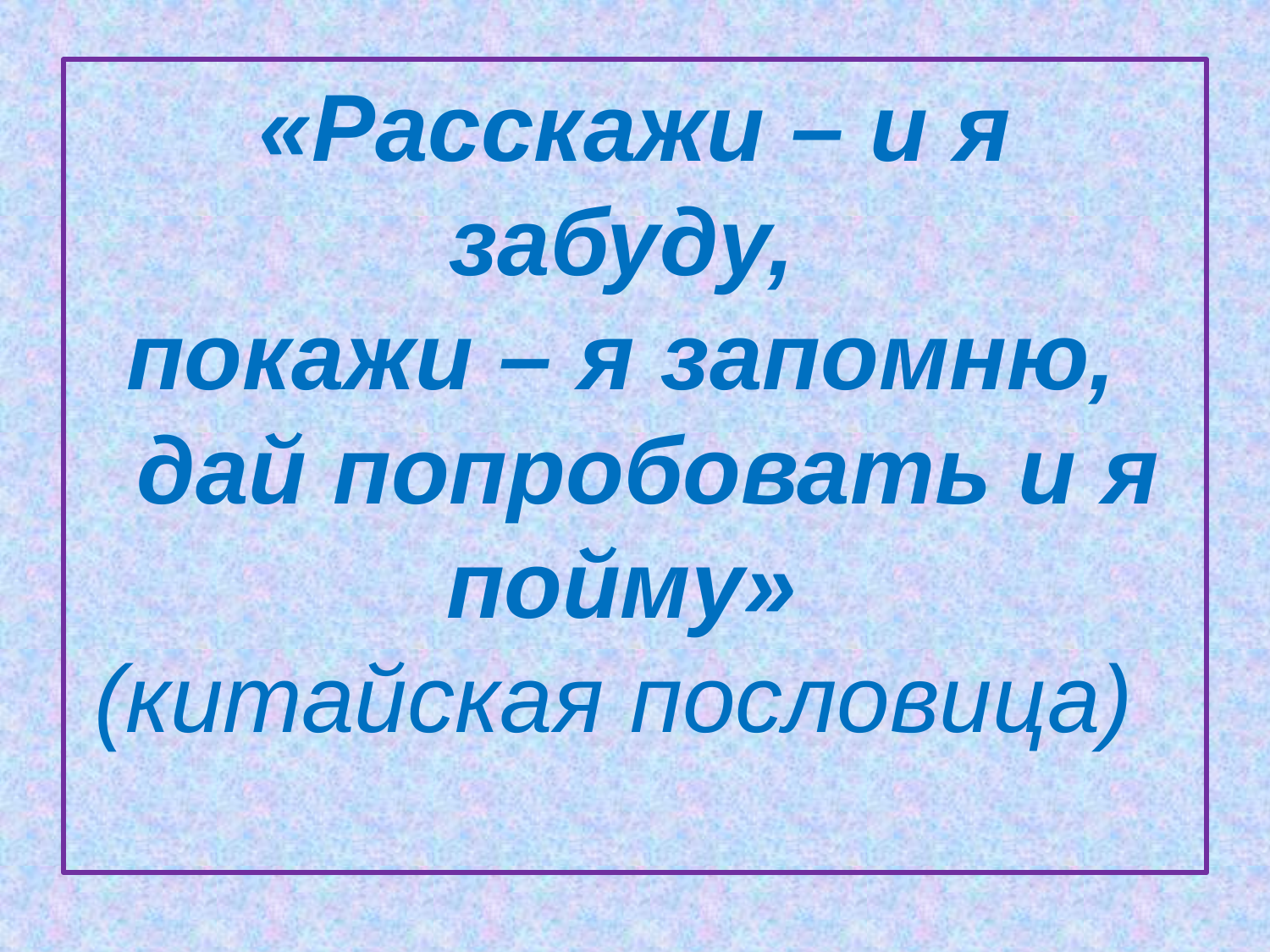

# «Расскажи – и я забуду, покажи – я запомню,  дай попробовать и я пойму» (китайская пословица)